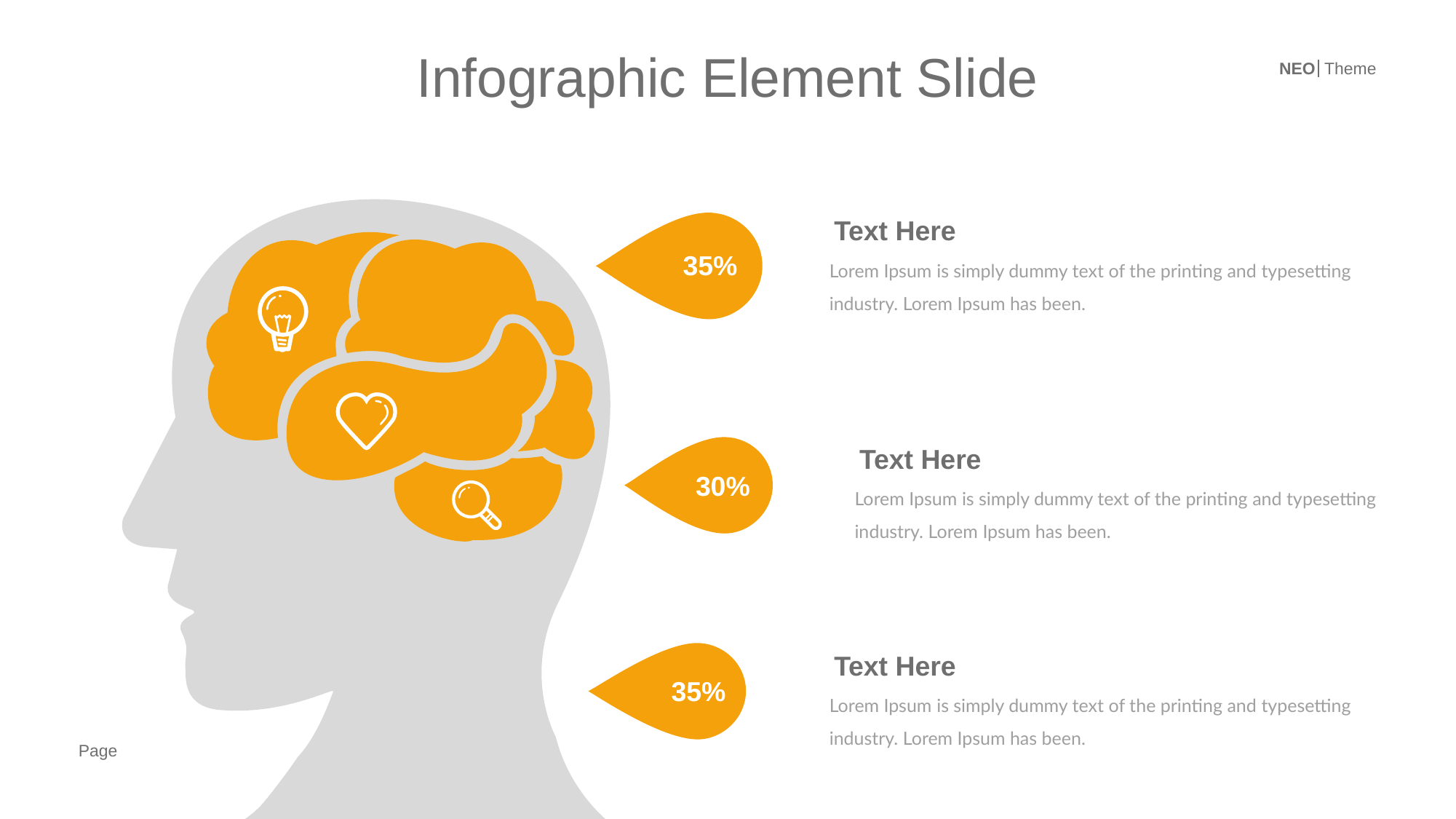

Infographic Element Slide

Text Here
35%
Lorem Ipsum is simply dummy text of the printing and typesetting industry. Lorem Ipsum has been.

Text Here
30%
Lorem Ipsum is simply dummy text of the printing and typesetting industry. Lorem Ipsum has been.

Text Here
35%
Lorem Ipsum is simply dummy text of the printing and typesetting industry. Lorem Ipsum has been.